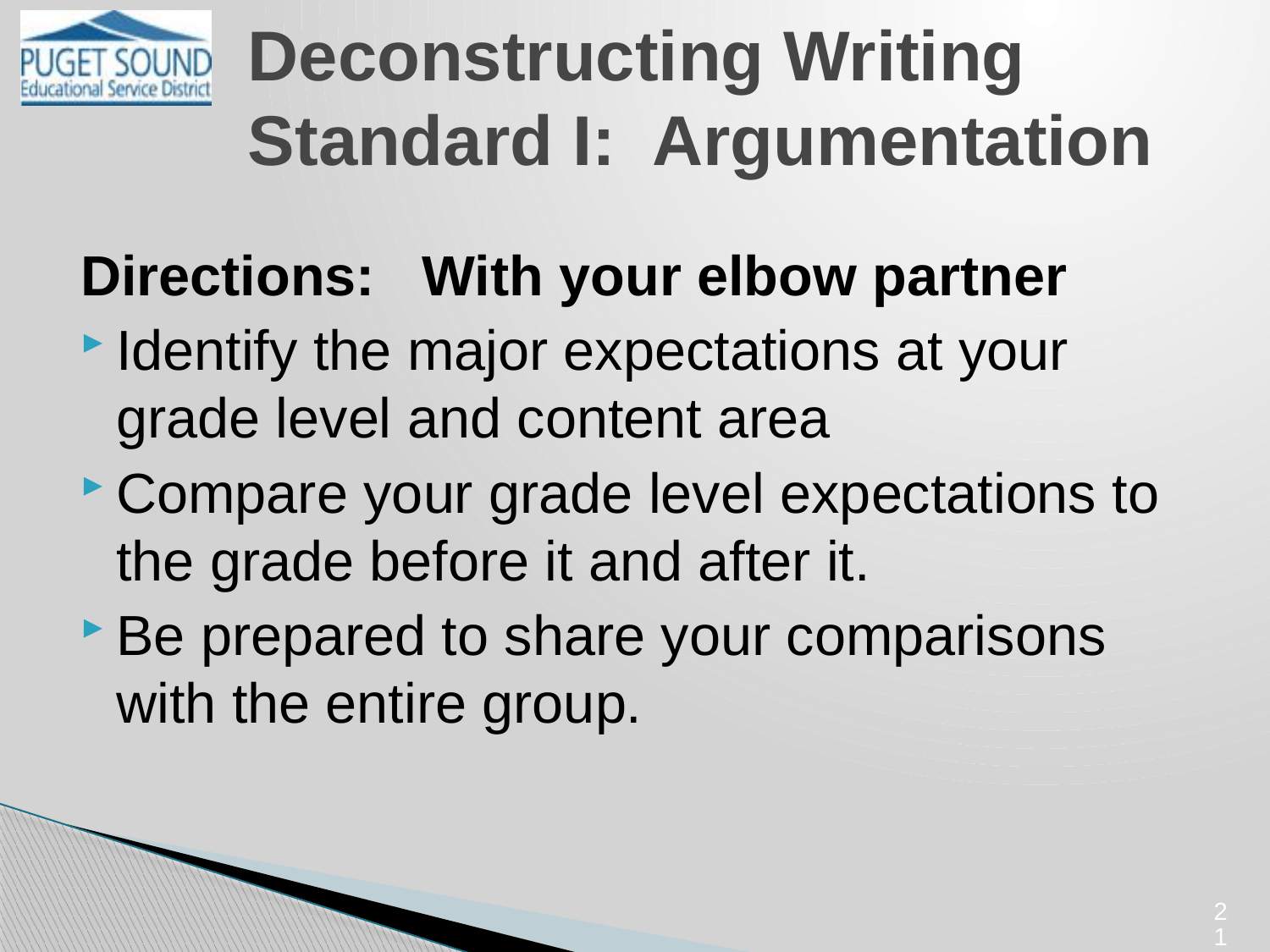

# Deconstructing Writing Standard I:  Argumentation
Directions:   With your elbow partner
Identify the major expectations at your grade level and content area
Compare your grade level expectations to the grade before it and after it.
Be prepared to share your comparisons with the entire group.
21